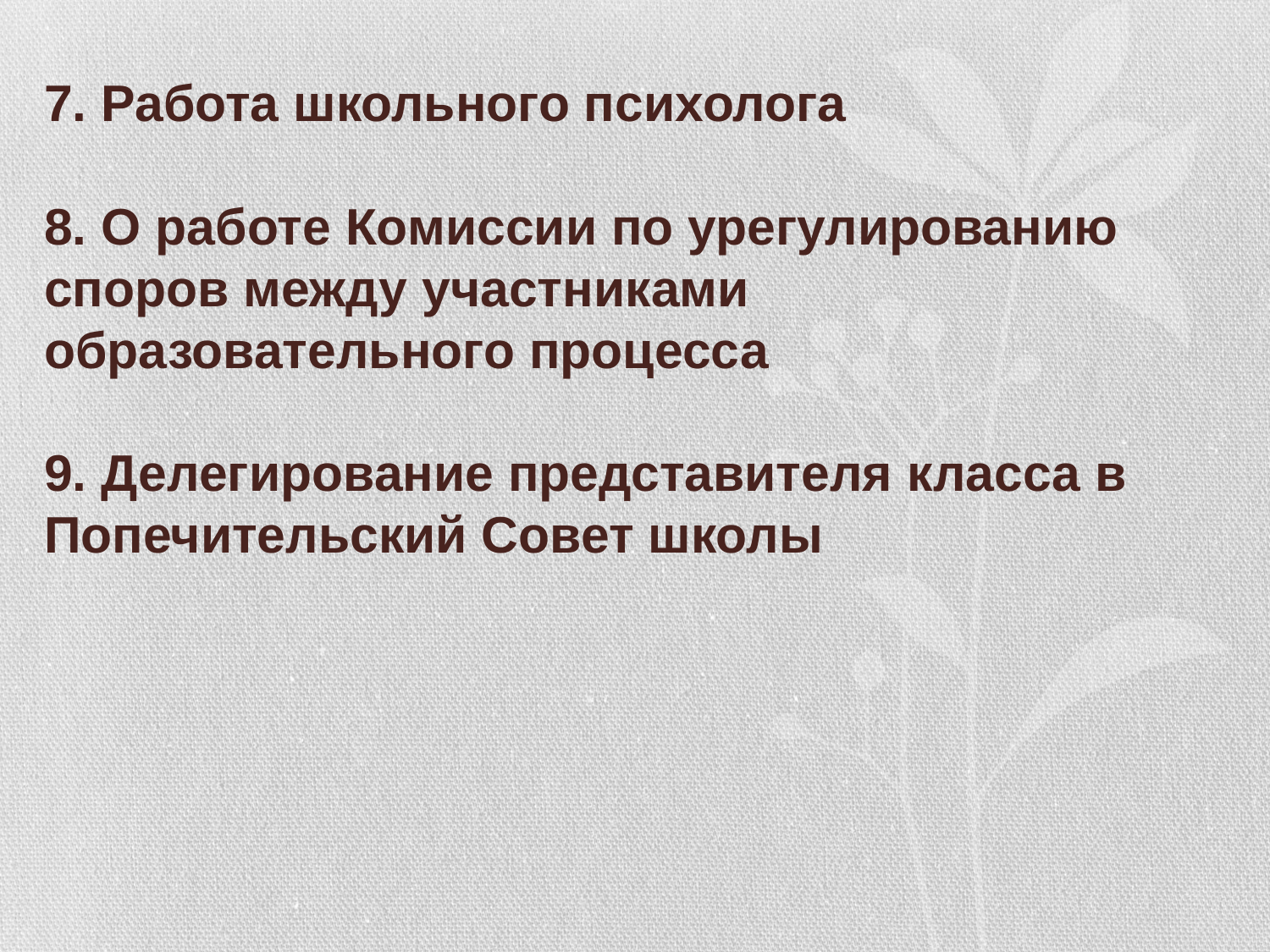

# 7. Работа школьного психолога 8. О работе Комиссии по урегулированию споров между участниками образовательного процесса 9. Делегирование представителя класса в Попечительский Совет школы